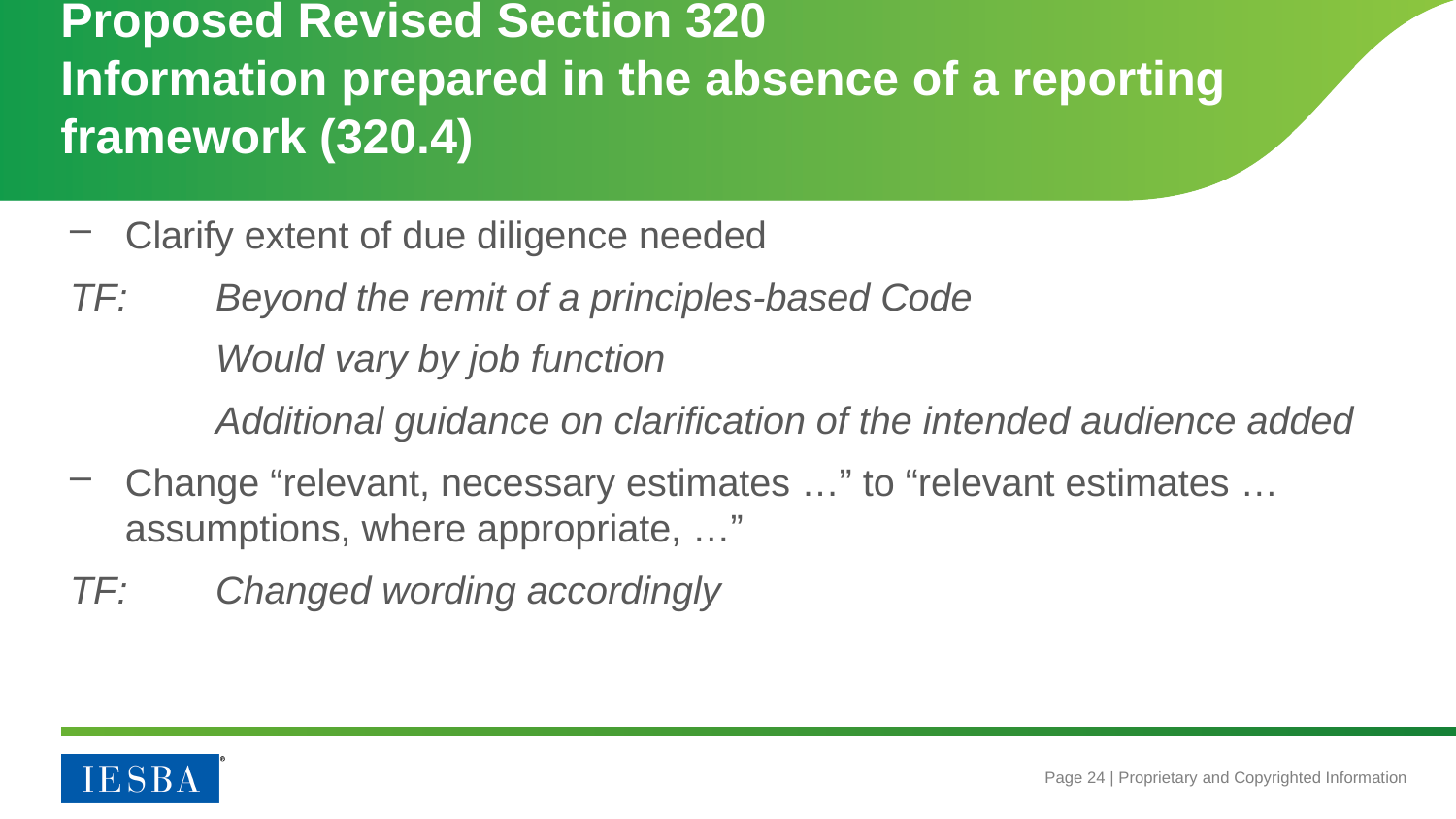

# Proposed Revised Section 320 Information prepared in the absence of a reporting framework (320.4)
Clarify extent of due diligence needed
TF: 	Beyond the remit of a principles-based Code
	Would vary by job function
	Additional guidance on clarification of the intended audience added
Change “relevant, necessary estimates …” to “relevant estimates … assumptions, where appropriate, …”
TF: 	Changed wording accordingly